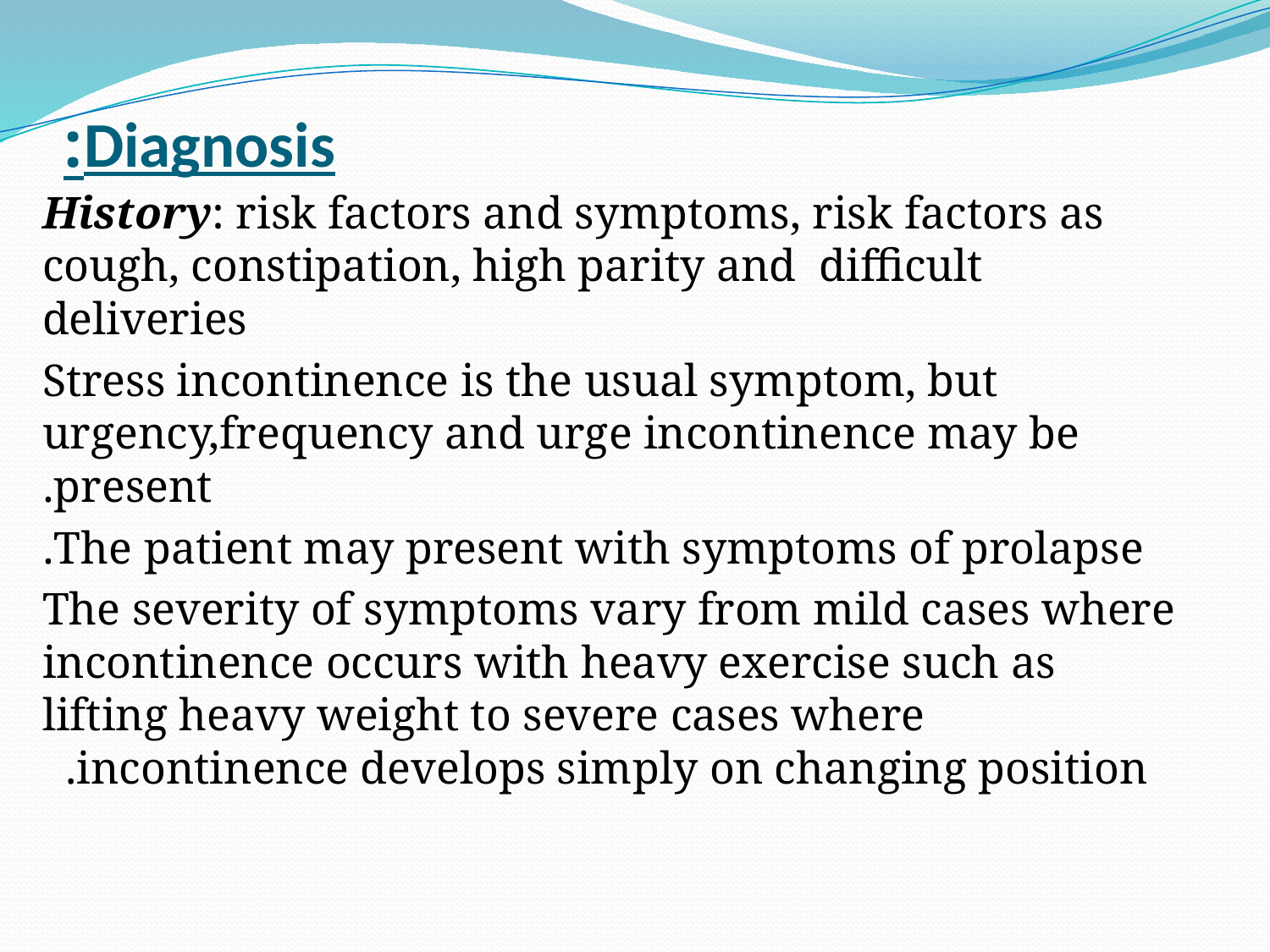

# Diagnosis:
History: risk factors and symptoms, risk factors as cough, constipation, high parity and  difficult deliveries
Stress incontinence is the usual symptom, but urgency,frequency and urge incontinence may be present.
 The patient may present with symptoms of prolapse.
The severity of symptoms vary from mild cases where incontinence occurs with heavy exercise such as lifting heavy weight to severe cases where incontinence develops simply on changing position.